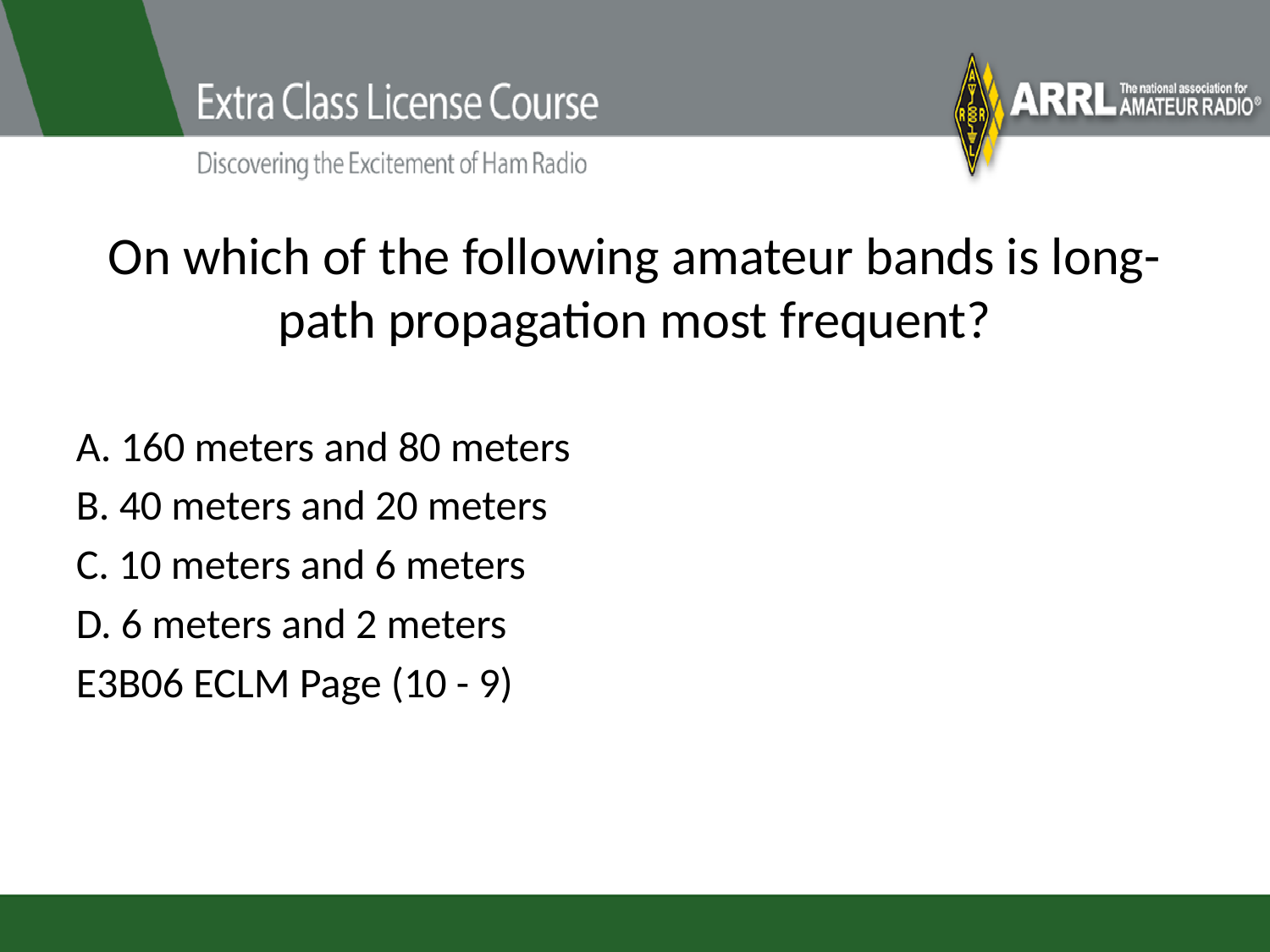

# On which of the following amateur bands is long-path propagation most frequent?
A. 160 meters and 80 meters
B. 40 meters and 20 meters
C. 10 meters and 6 meters
D. 6 meters and 2 meters
E3B06 ECLM Page (10 - 9)